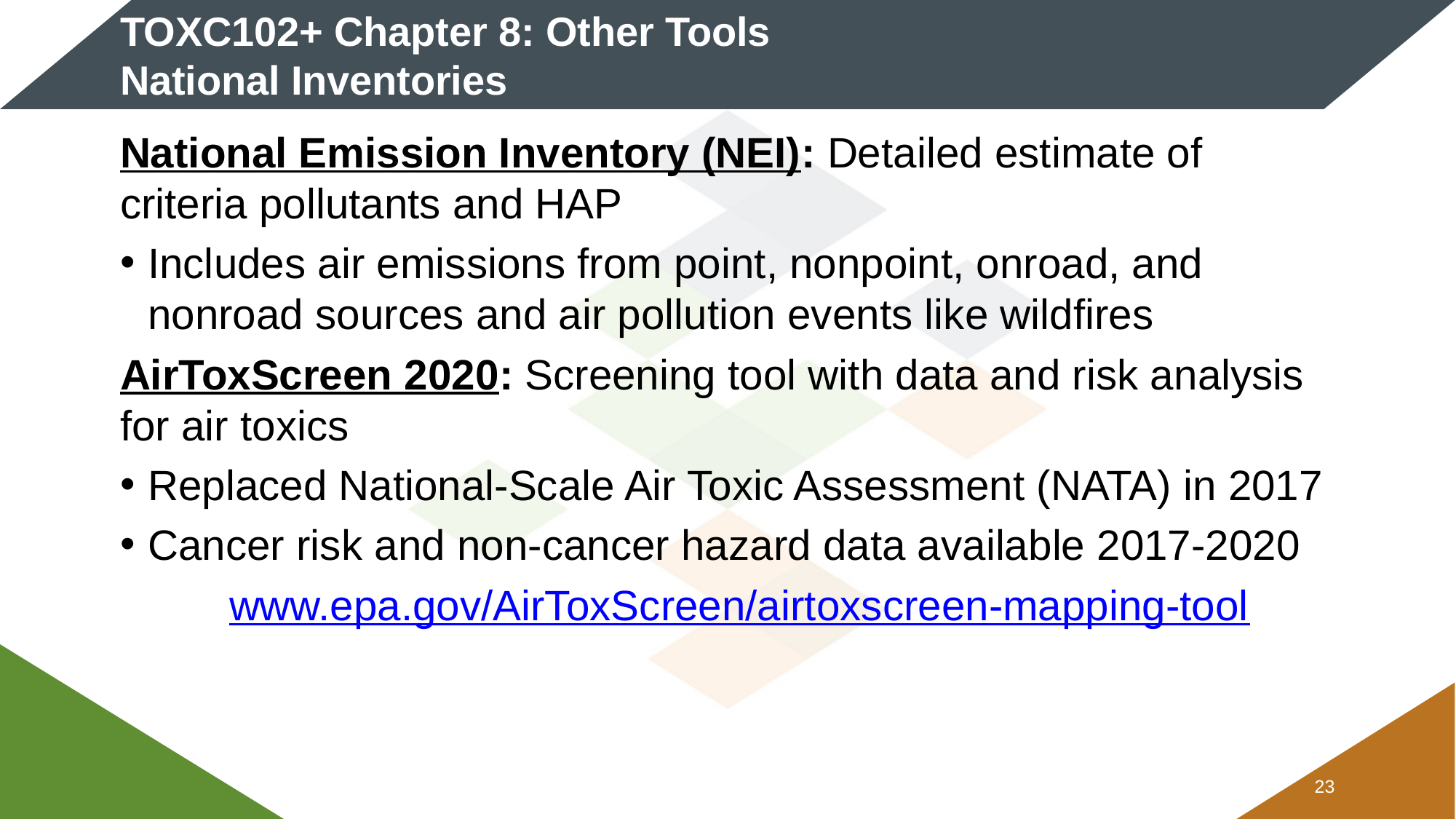

# TOXC102+ Chapter 8: Other Tools National Inventories
National Emission Inventory (NEI): Detailed estimate of criteria pollutants and HAP
Includes air emissions from point, nonpoint, onroad, and nonroad sources and air pollution events like wildfires
AirToxScreen 2020: Screening tool with data and risk analysis for air toxics
Replaced National-Scale Air Toxic Assessment (NATA) in 2017
Cancer risk and non-cancer hazard data available 2017-2020
	www.epa.gov/AirToxScreen/airtoxscreen-mapping-tool
23